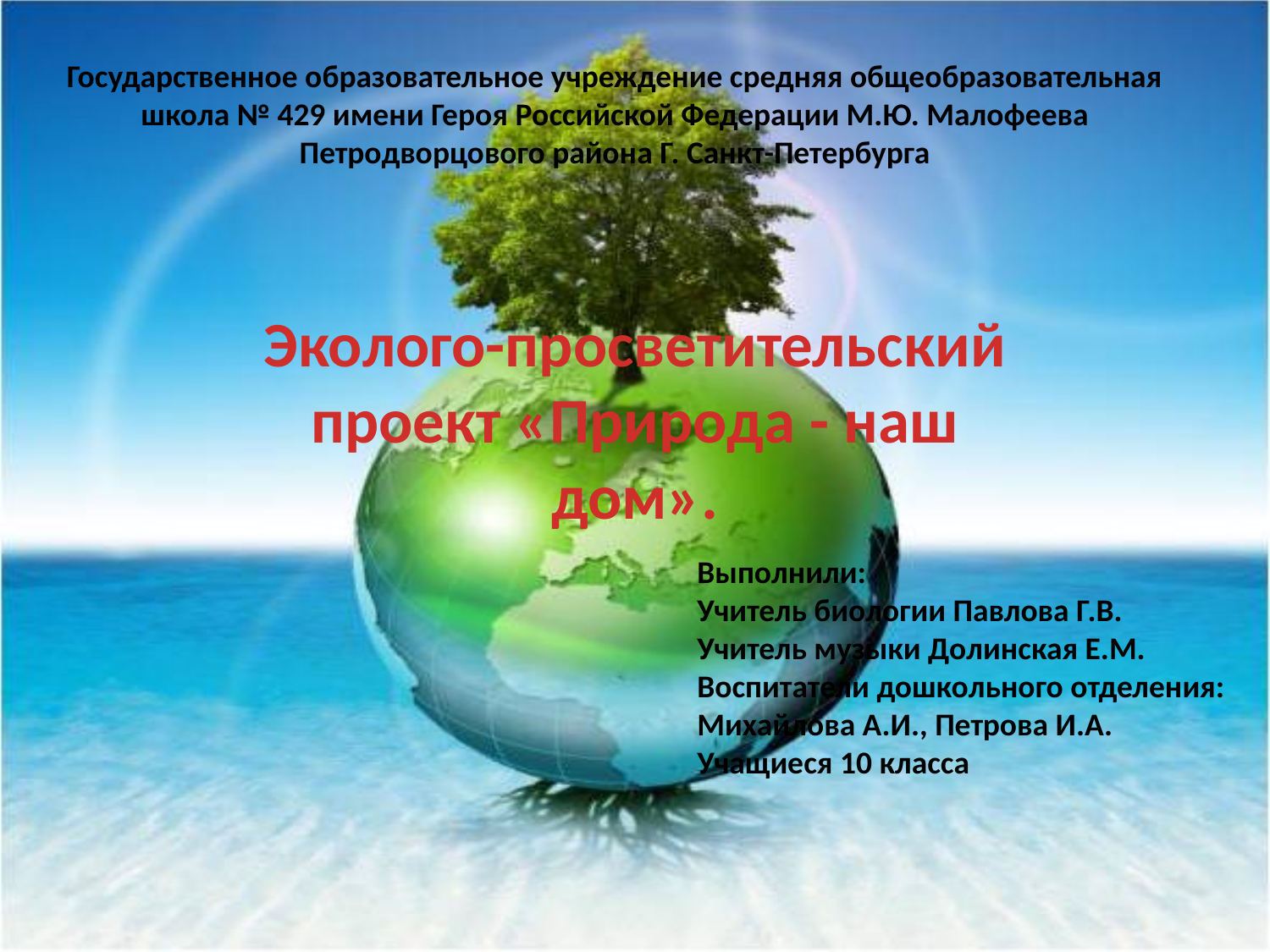

Государственное образовательное учреждение средняя общеобразовательная школа № 429 имени Героя Российской Федерации М.Ю. Малофеева Петродворцового района Г. Санкт-Петербурга
Эколого-просветительский проект «Природа - наш дом».

Выполнили:
Учитель биологии Павлова Г.В.
Учитель музыки Долинская Е.М.
Воспитатели дошкольного отделения:
Михайлова А.И., Петрова И.А.
Учащиеся 10 класса